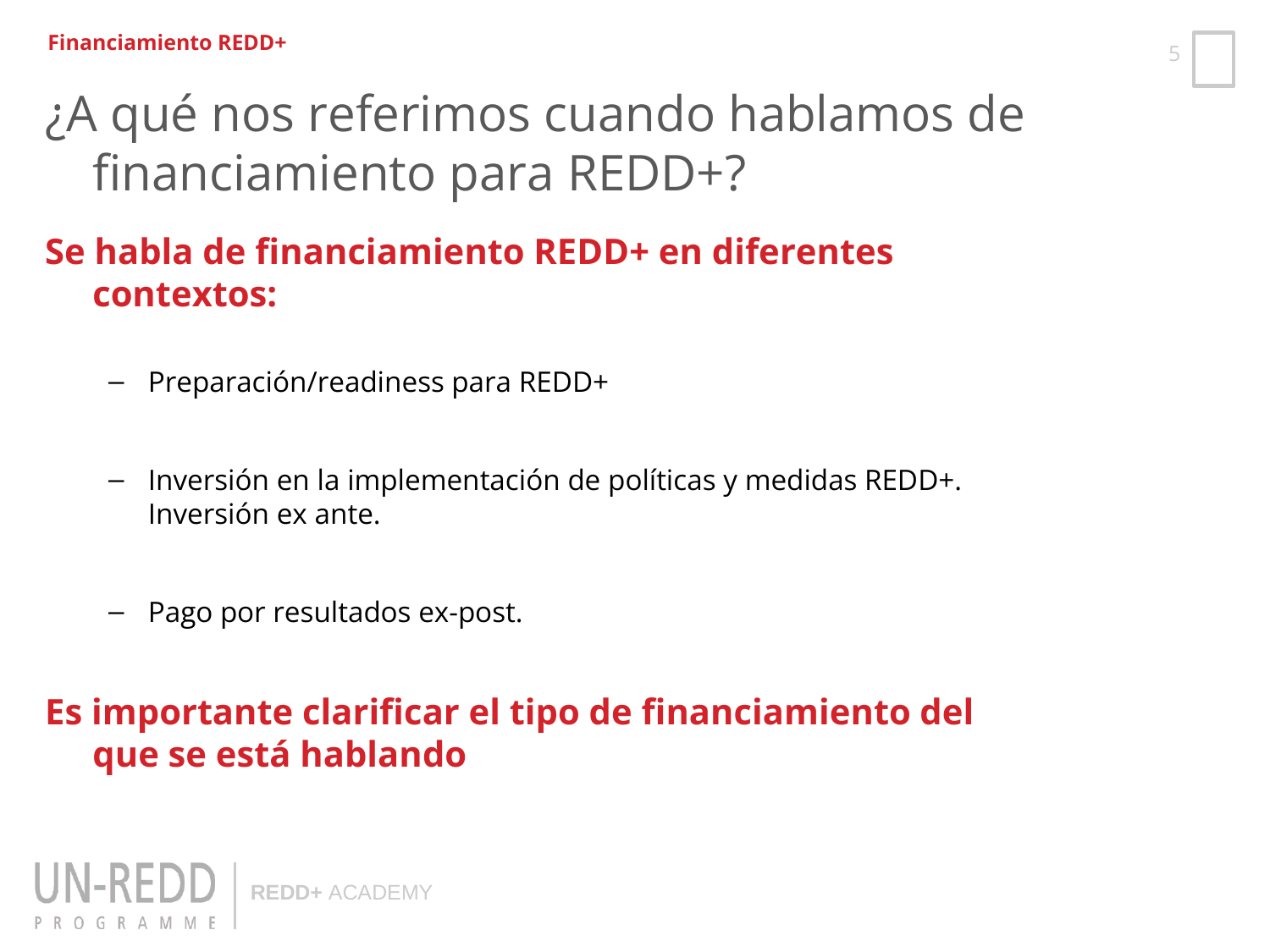

Financiamiento REDD+
¿A qué nos referimos cuando hablamos de financiamiento para REDD+?
Se habla de financiamiento REDD+ en diferentes contextos:

Preparación/readiness para REDD+

Inversión en la implementación de políticas y medidas REDD+. Inversión ex ante.

Pago por resultados ex-post.

Es importante clarificar el tipo de financiamiento del que se está hablando